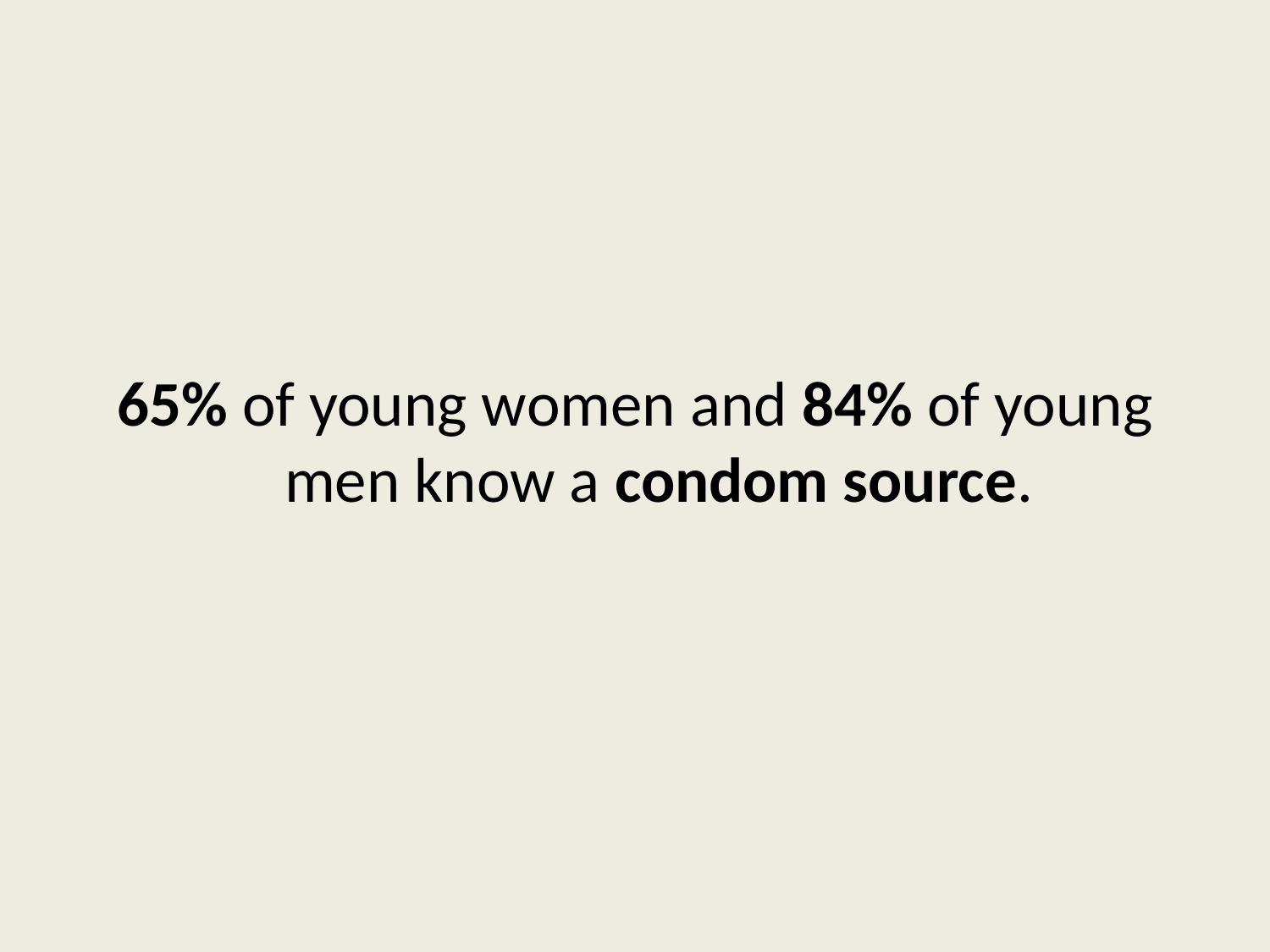

65% of young women and 84% of young men know a condom source.